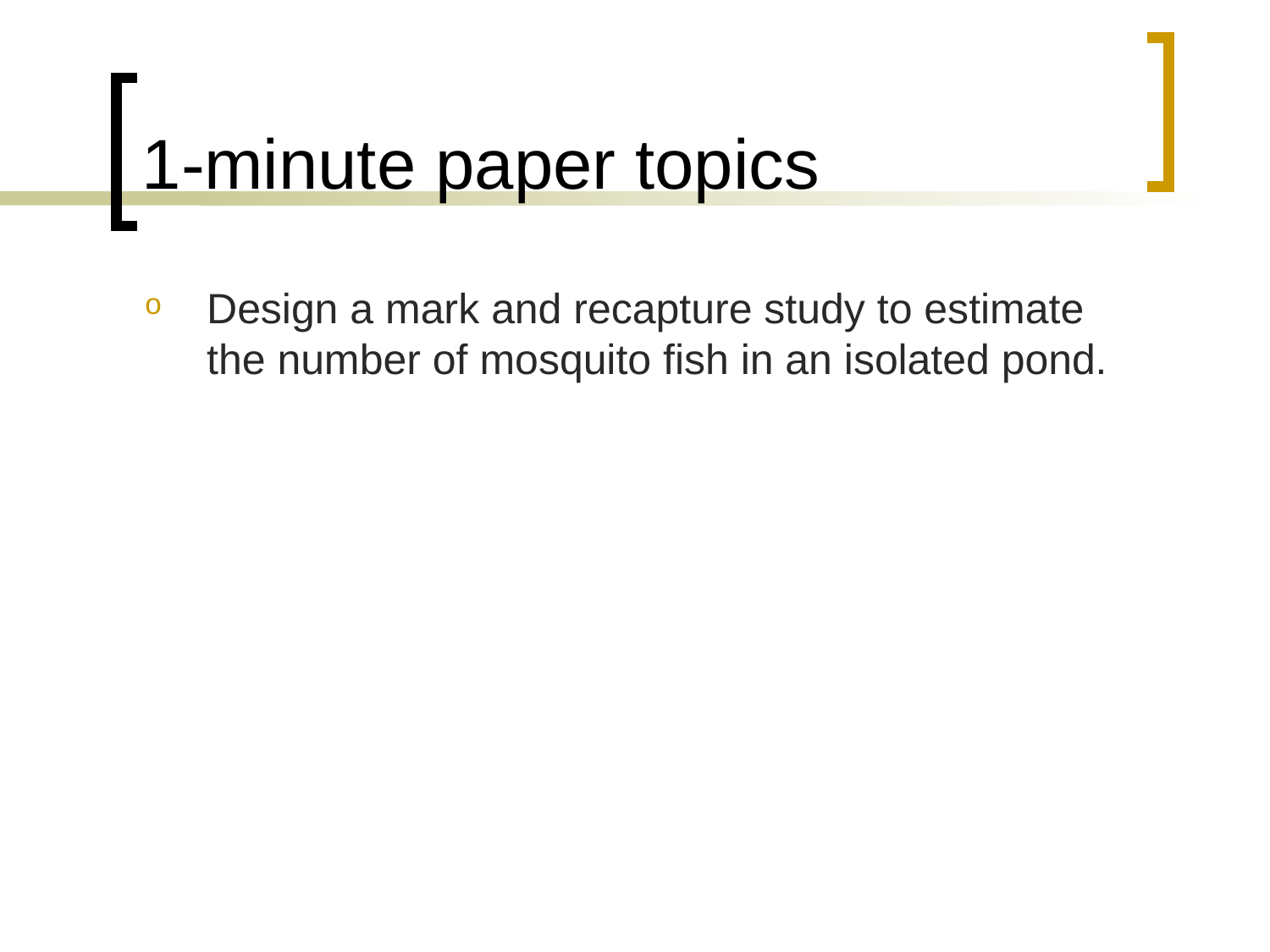

# 1-minute paper topics
Design a mark and recapture study to estimate the number of mosquito fish in an isolated pond.